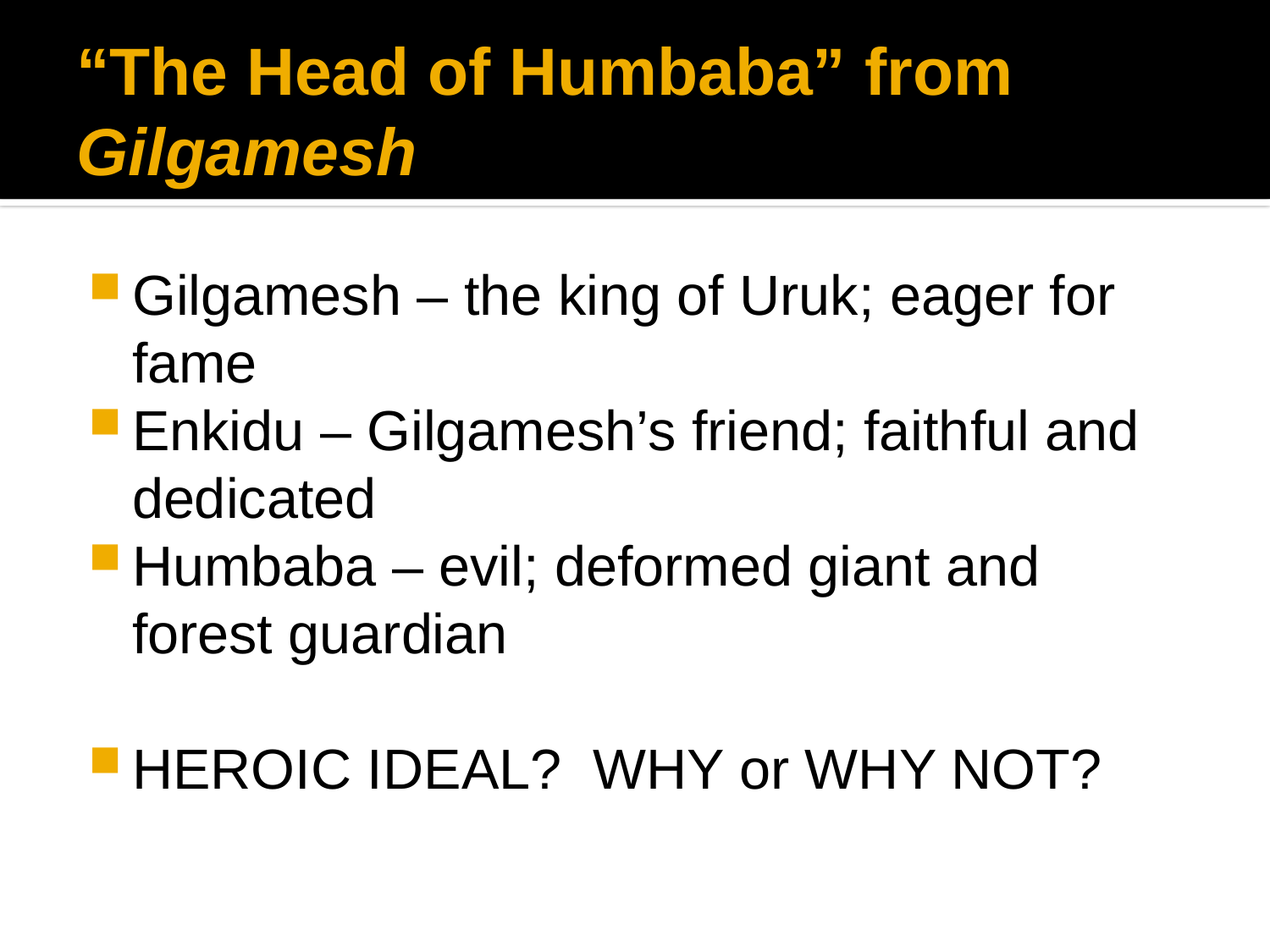

# “The Head of Humbaba” from Gilgamesh
Gilgamesh – the king of Uruk; eager for fame
Enkidu – Gilgamesh’s friend; faithful and dedicated
Humbaba – evil; deformed giant and forest guardian

HEROIC IDEAL?  WHY or WHY NOT?